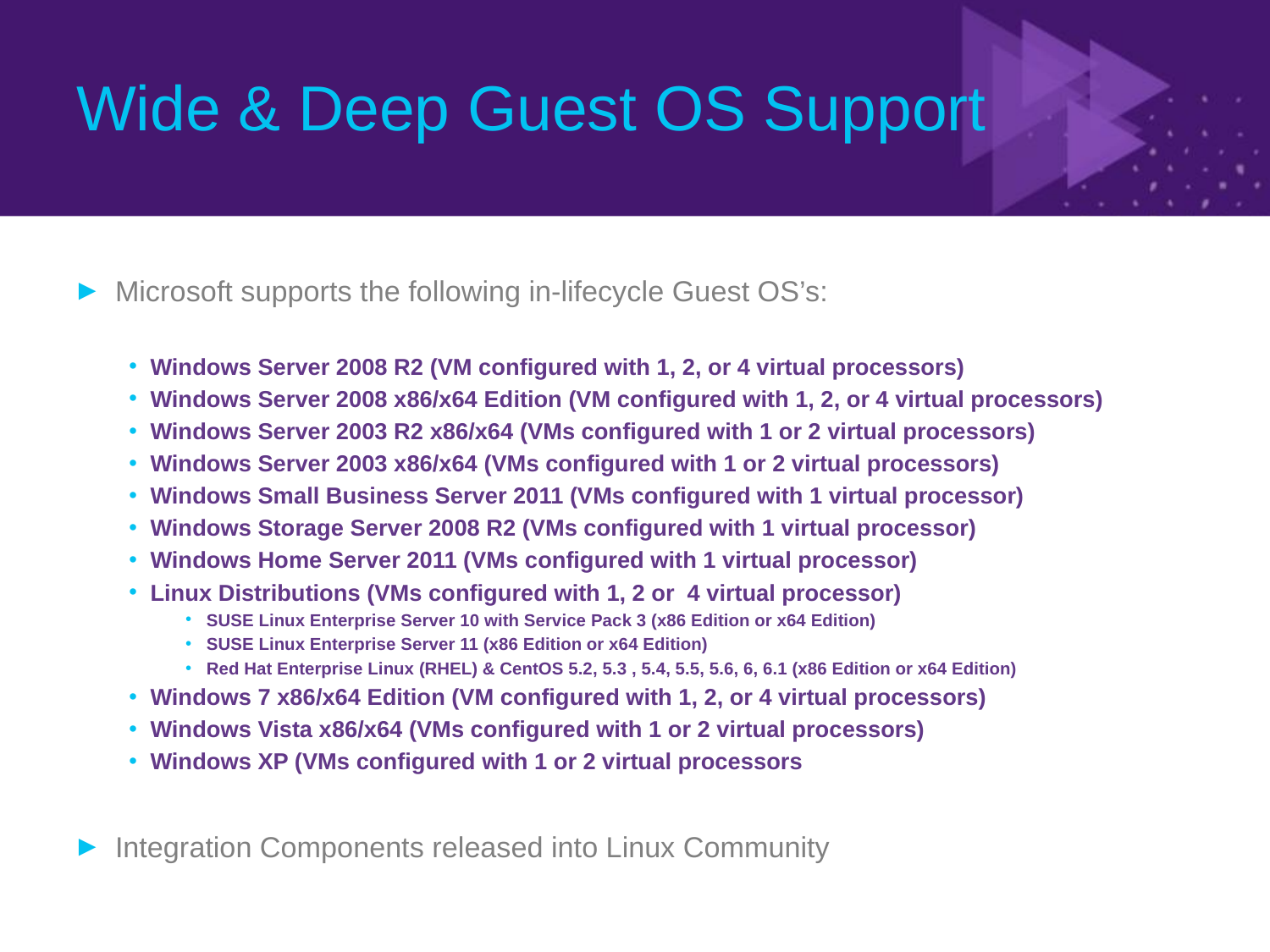

# Wide & Deep Guest OS Support
Microsoft supports the following in-lifecycle Guest OS’s:

Windows Server 2008 R2 (VM configured with 1, 2, or 4 virtual processors)
Windows Server 2008 x86/x64 Edition (VM configured with 1, 2, or 4 virtual processors)
Windows Server 2003 R2 x86/x64 (VMs configured with 1 or 2 virtual processors)
Windows Server 2003 x86/x64 (VMs configured with 1 or 2 virtual processors)
Windows Small Business Server 2011 (VMs configured with 1 virtual processor)
Windows Storage Server 2008 R2 (VMs configured with 1 virtual processor)
Windows Home Server 2011 (VMs configured with 1 virtual processor)
Linux Distributions (VMs configured with 1, 2 or  4 virtual processor)
SUSE Linux Enterprise Server 10 with Service Pack 3 (x86 Edition or x64 Edition)
SUSE Linux Enterprise Server 11 (x86 Edition or x64 Edition)
Red Hat Enterprise Linux (RHEL) & CentOS 5.2, 5.3 , 5.4, 5.5, 5.6, 6, 6.1 (x86 Edition or x64 Edition)
Windows 7 x86/x64 Edition (VM configured with 1, 2, or 4 virtual processors)
Windows Vista x86/x64 (VMs configured with 1 or 2 virtual processors)
Windows XP (VMs configured with 1 or 2 virtual processors

Integration Components released into Linux Community